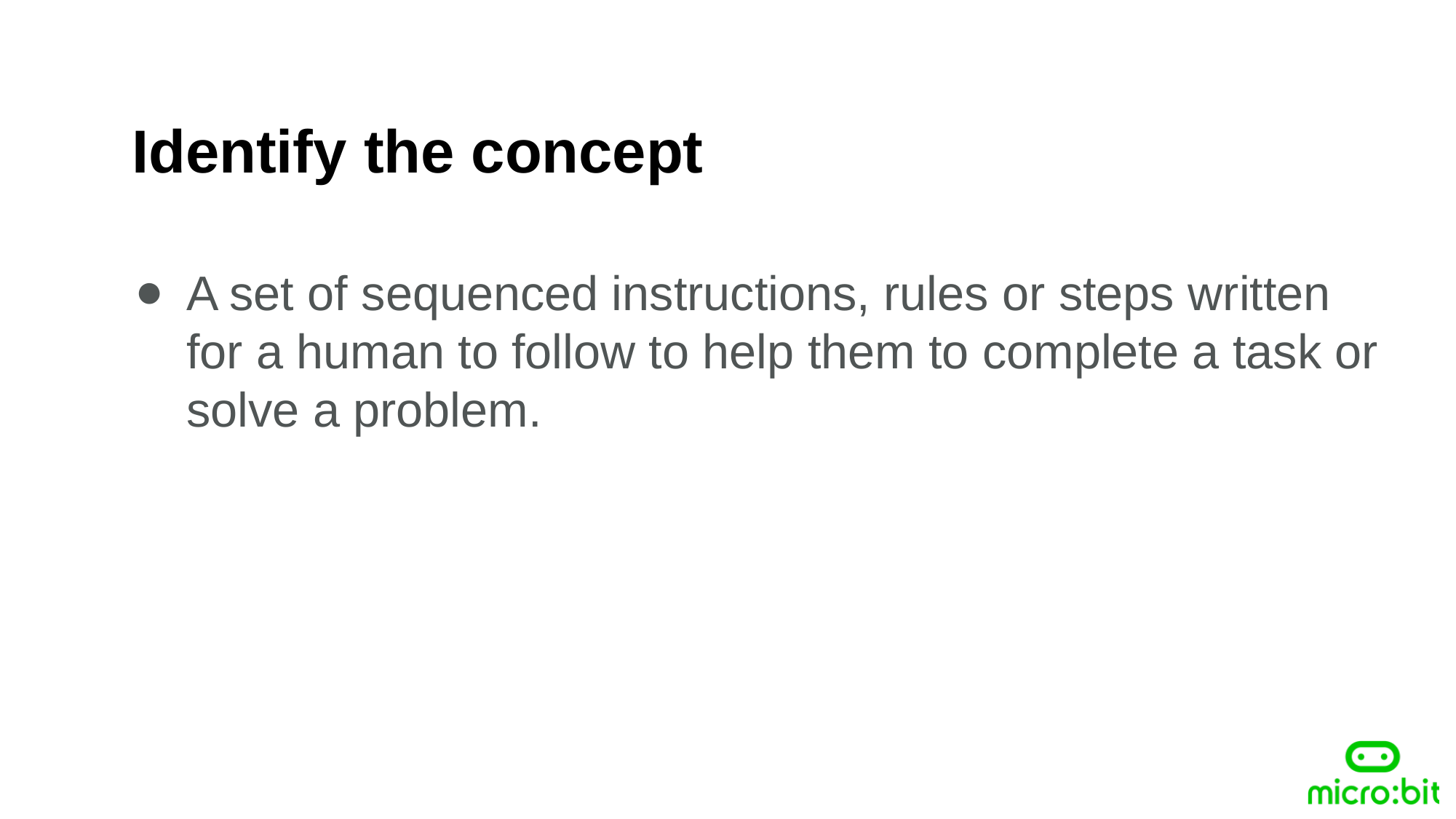

Identify the concept

A set of sequenced instructions, rules or steps written for a human to follow to help them to complete a task or solve a problem.